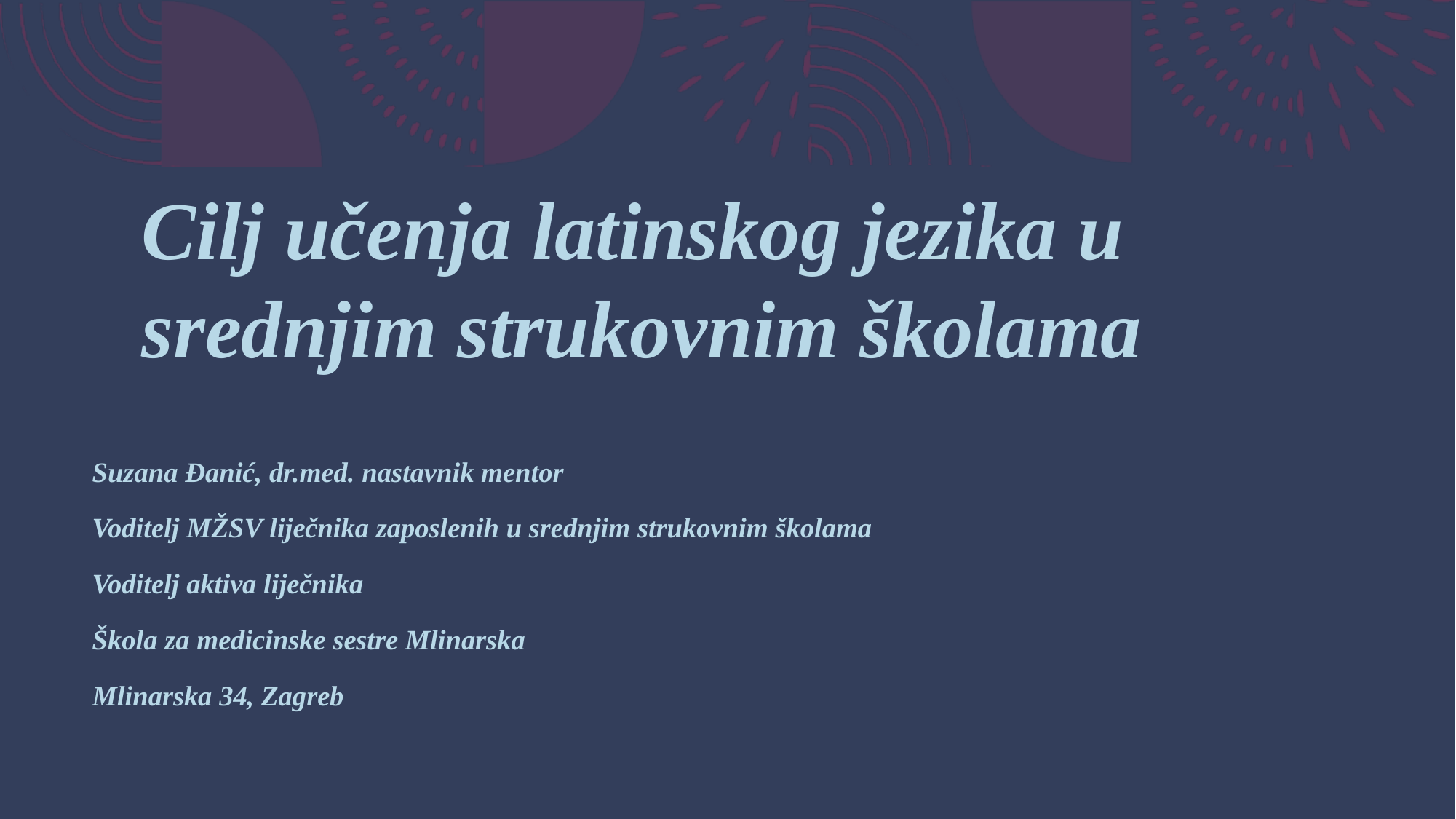

# Cilj učenja latinskog jezika u srednjim strukovnim školama
Suzana Đanić, dr.med. nastavnik mentor
Voditelj MŽSV liječnika zaposlenih u srednjim strukovnim školama
Voditelj aktiva liječnika
Škola za medicinske sestre Mlinarska
Mlinarska 34, Zagreb